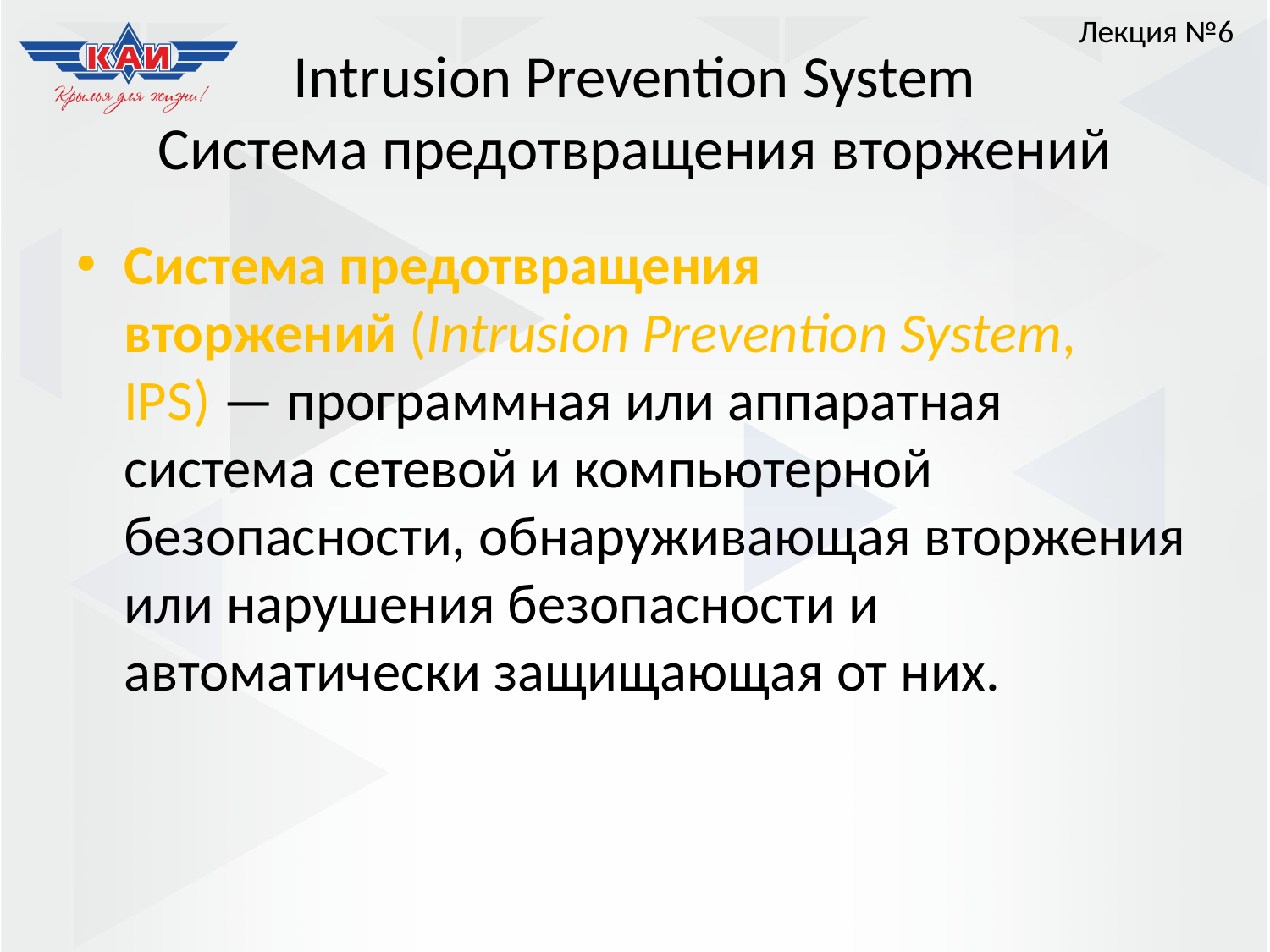

Лекция №6
# Intrusion Prevention System Система предотвращения вторжений
Система предотвращения вторжений (Intrusion Prevention System, IPS) — программная или аппаратная система сетевой и компьютерной безопасности, обнаруживающая вторжения или нарушения безопасности и автоматически защищающая от них.